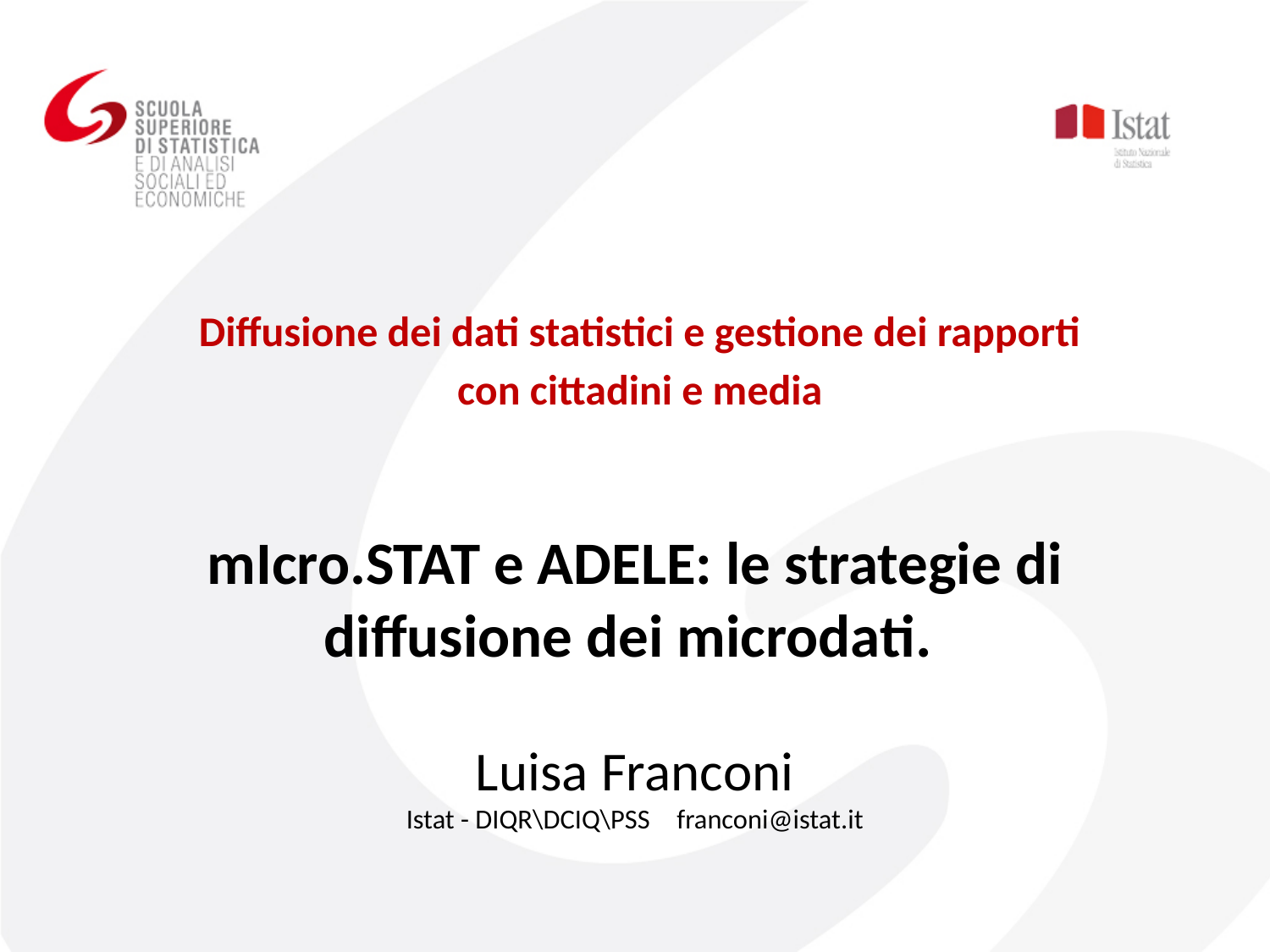

Diffusione dei dati statistici e gestione dei rapporti
con cittadini e media
# mIcro.STAT e ADELE: le strategie di diffusione dei microdati.   Luisa Franconi Istat - DIQR\DCIQ\PSS 	franconi@istat.it